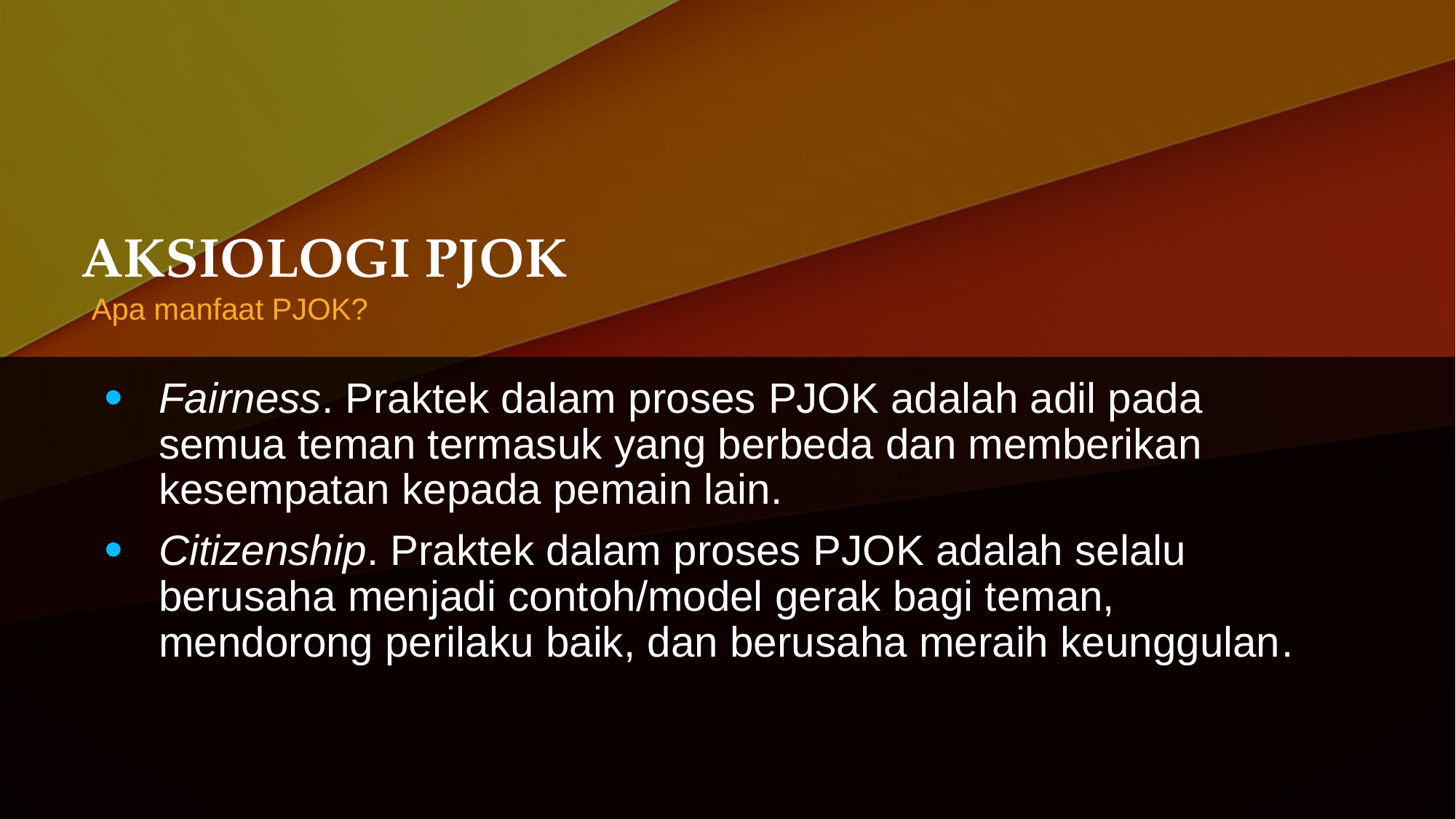

# AKSIOLOGI PJOK
Apa manfaat PJOK?
Fairness. Praktek dalam proses PJOK adalah adil pada semua teman termasuk yang berbeda dan memberikan kesempatan kepada pemain lain.
Citizenship. Praktek dalam proses PJOK adalah selalu berusaha menjadi contoh/model gerak bagi teman, mendorong perilaku baik, dan berusaha meraih keunggulan.